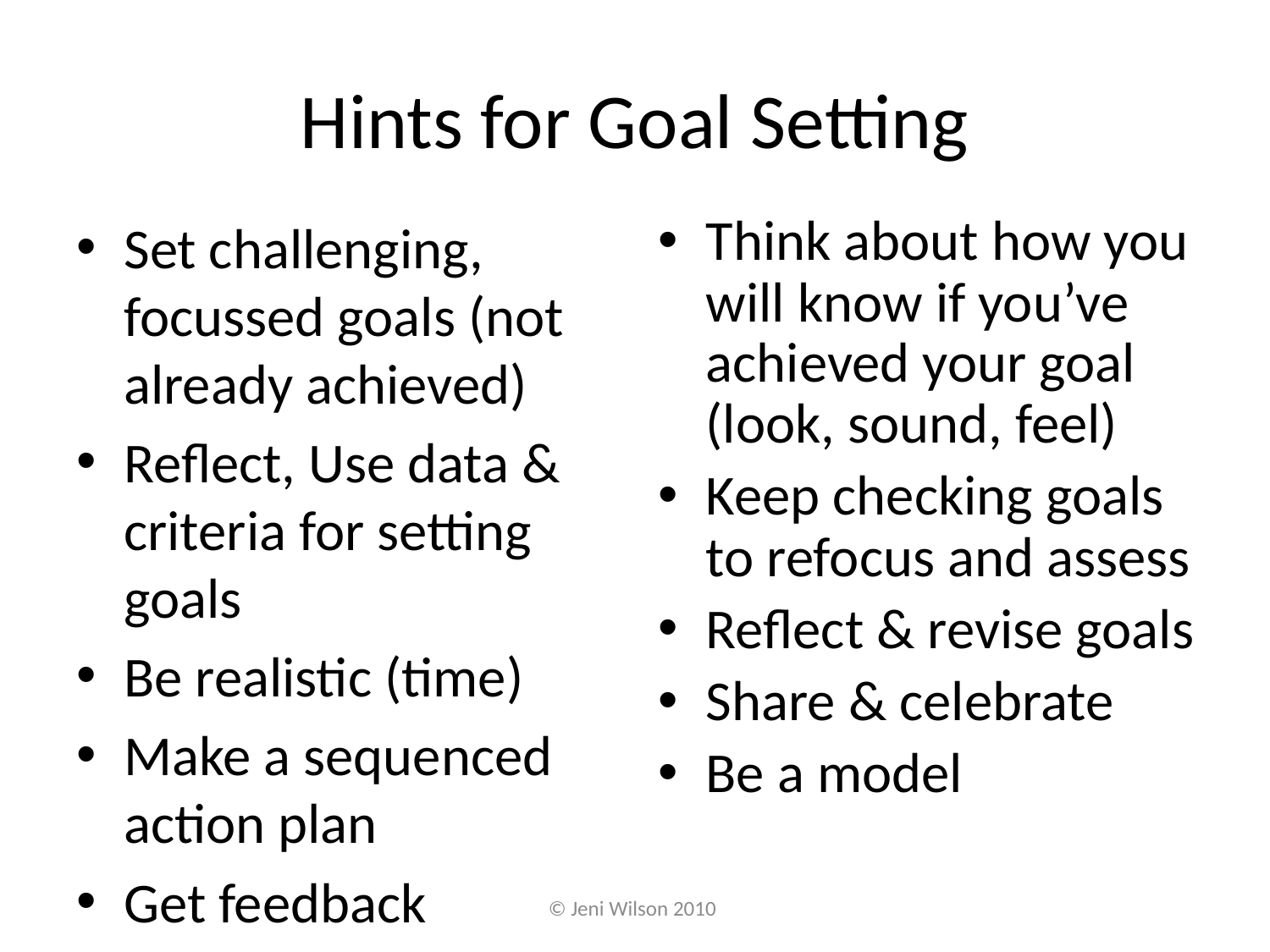

# Hints for Goal Setting
Set challenging, focussed goals (not already achieved)
Reflect, Use data & criteria for setting goals
Be realistic (time)
Make a sequenced action plan
Get feedback
Think about how you will know if you’ve achieved your goal (look, sound, feel)
Keep checking goals to refocus and assess
Reflect & revise goals
Share & celebrate
Be a model
© Jeni Wilson 2010